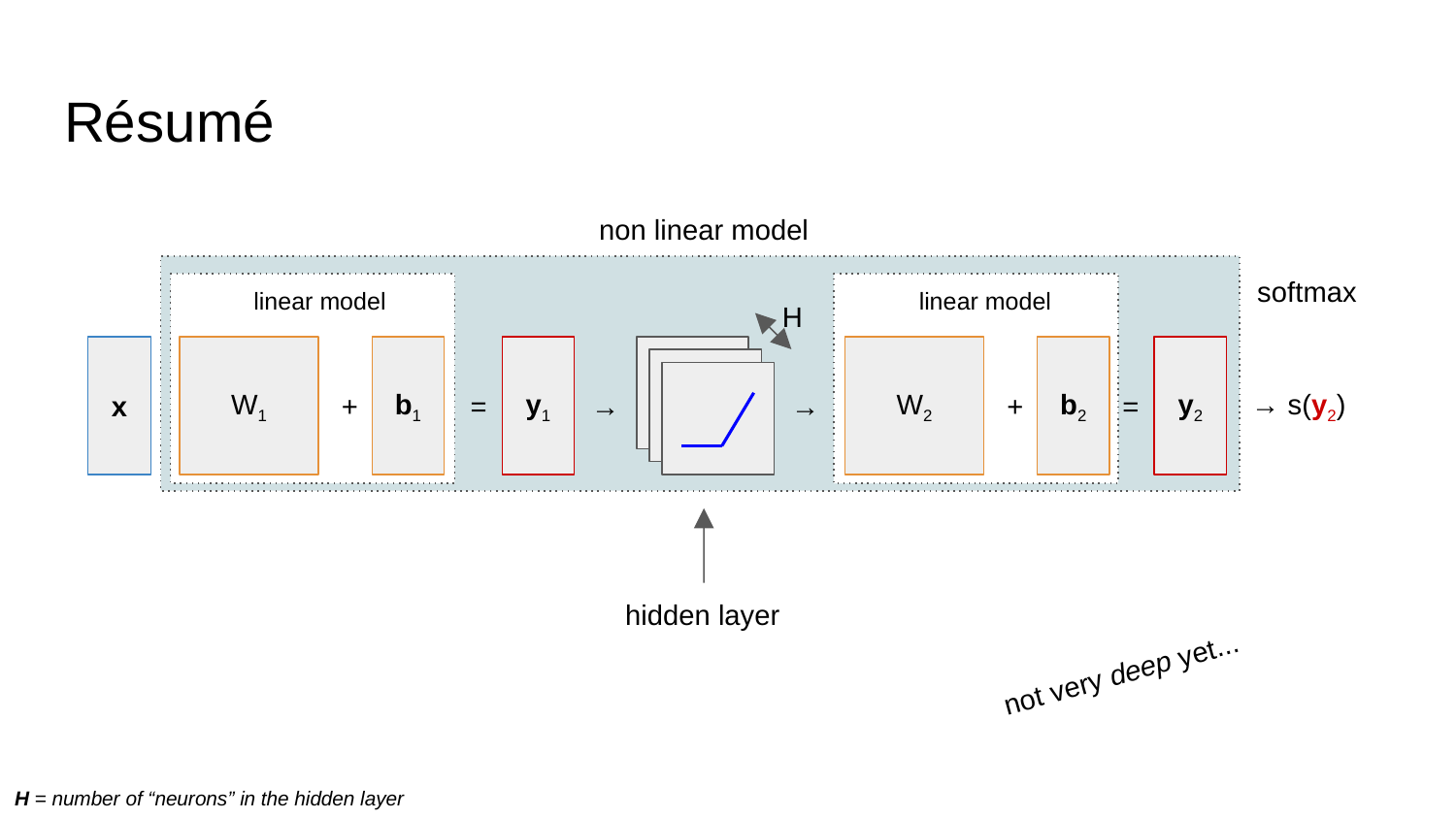

# Résumé
non linear model

softmax
linear model
linear model

H
W2
b2
y2
x
W1
b1
y1

+
=
+
=
→ s(y2)
→
→
hidden layer
not very deep yet...

H = number of “neurons” in the hidden layer